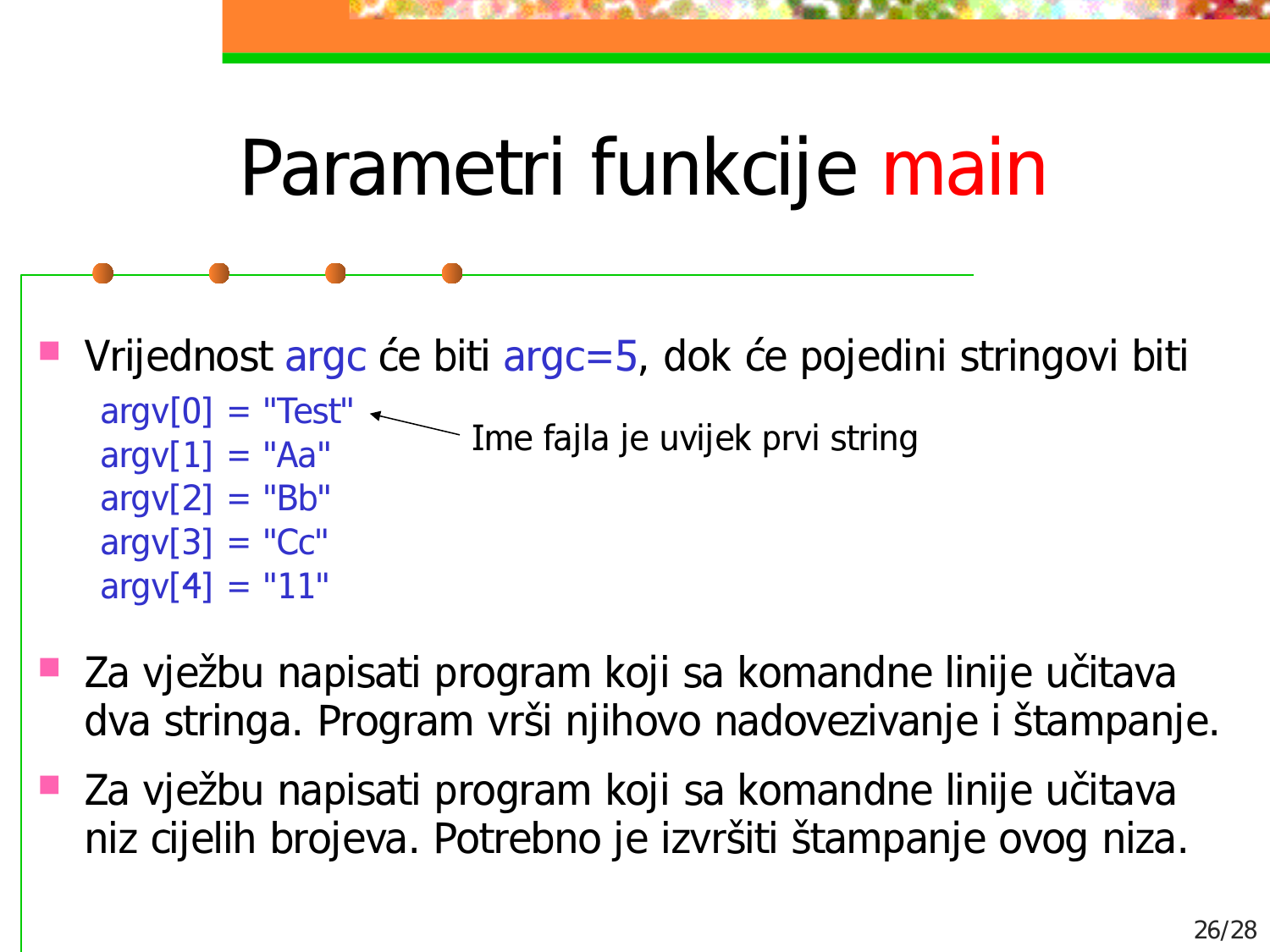

# Parametri funkcije main
Vrijednost argc će biti argc=5, dok će pojedini stringovi biti
argv[0] = "Test"
argv[1] = "Aa"
argv[2] = "Bb"
argv[3] = "Cc"
argv[4] = "11"
Za vježbu napisati program koji sa komandne linije učitava dva stringa. Program vrši njihovo nadovezivanje i štampanje.
Za vježbu napisati program koji sa komandne linije učitava niz cijelih brojeva. Potrebno je izvršiti štampanje ovog niza.
Ime fajla je uvijek prvi string

26/28